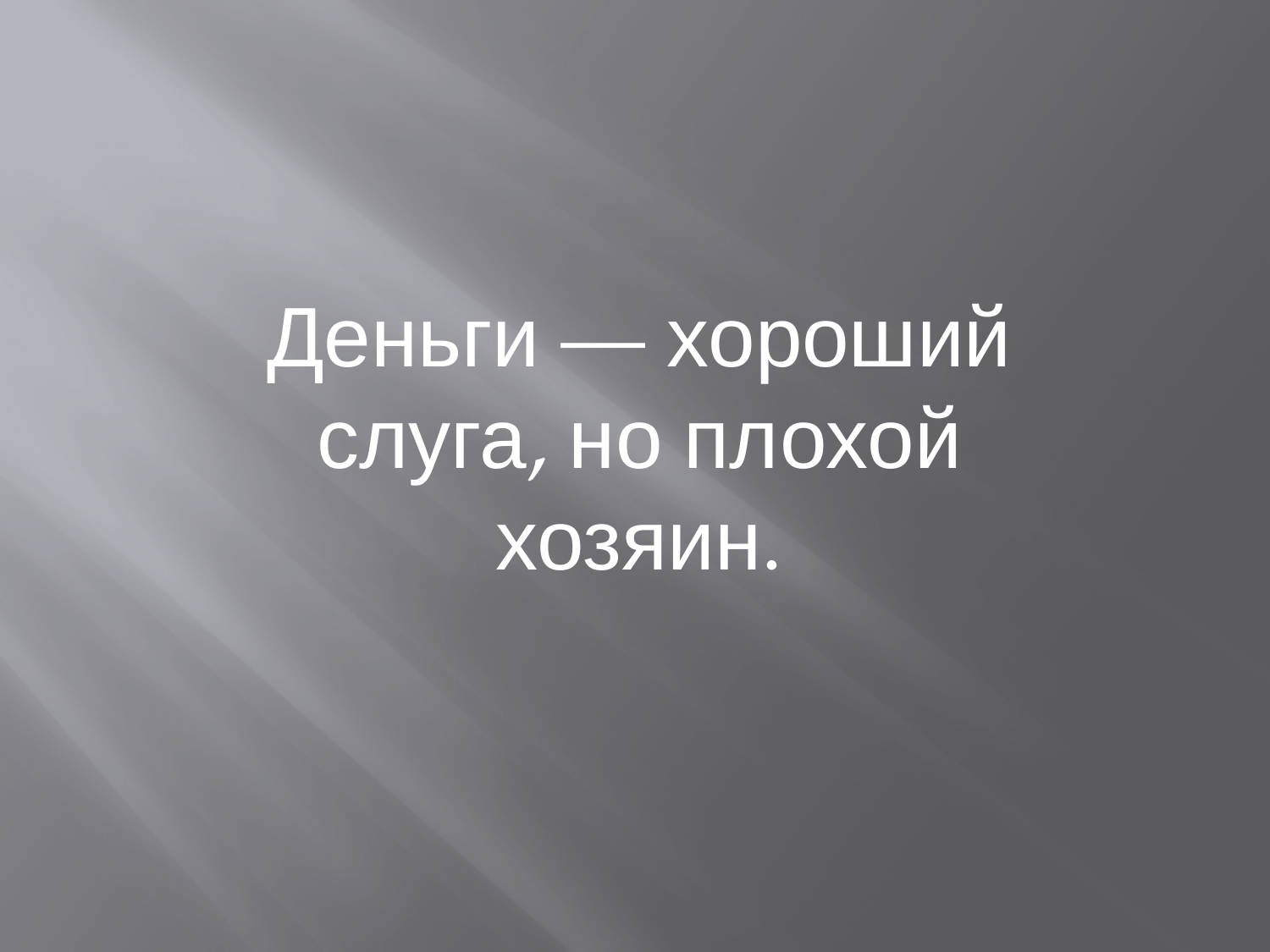

Деньги — хороший слуга, но плохой хозяин.